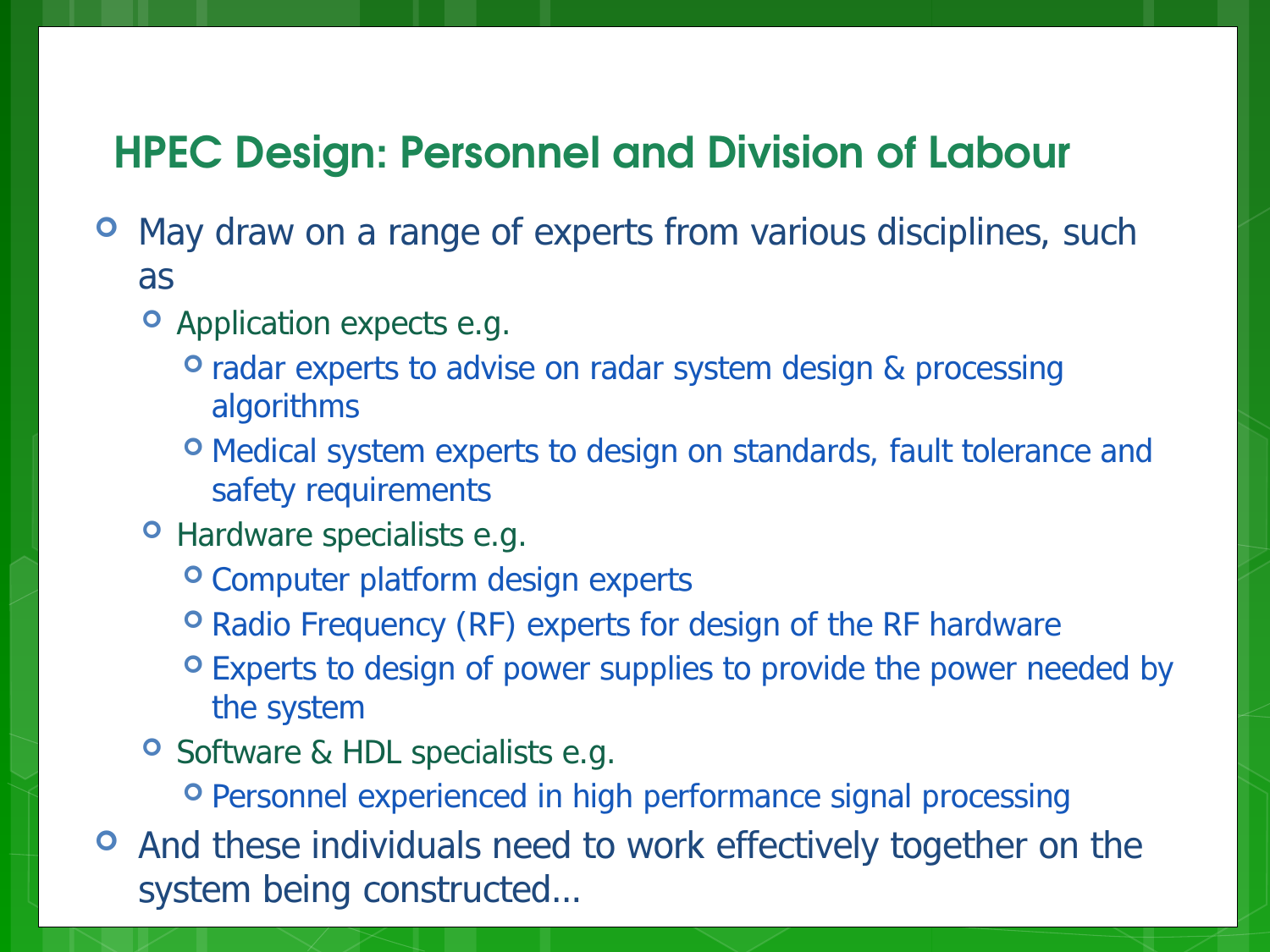

# HPEC Design: Personnel and Division of Labour
May draw on a range of experts from various disciplines, such as
Application expects e.g.
radar experts to advise on radar system design & processing algorithms
Medical system experts to design on standards, fault tolerance and safety requirements
Hardware specialists e.g.
Computer platform design experts
Radio Frequency (RF) experts for design of the RF hardware
Experts to design of power supplies to provide the power needed by the system
Software & HDL specialists e.g.
Personnel experienced in high performance signal processing
And these individuals need to work effectively together on the system being constructed…